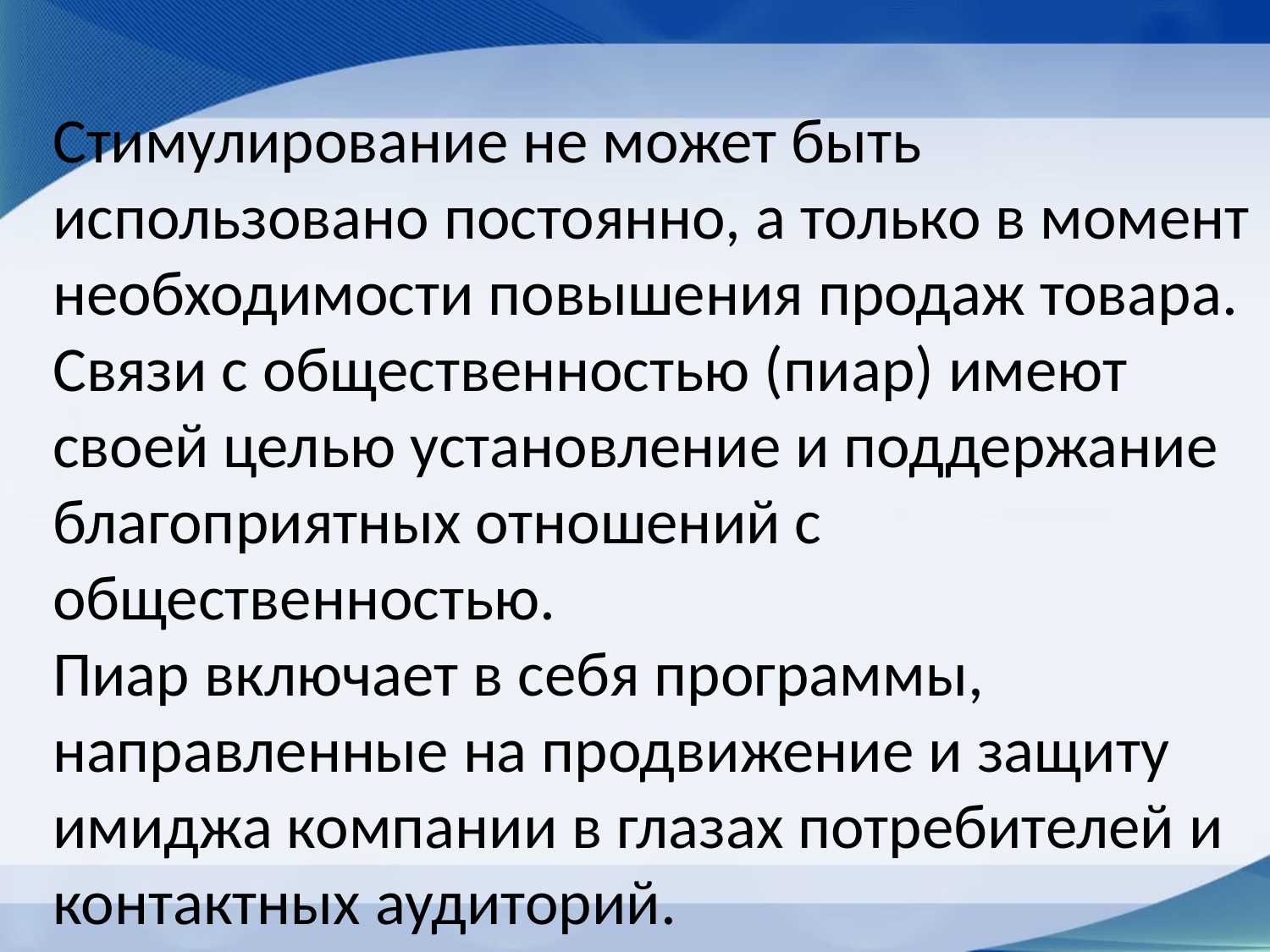

# Стимулирование не может быть использовано постоянно, а только в момент необходимости повышения продаж товара. Связи с общественностью (пиар) имеют своей целью установление и поддержание благоприятных отношений с общественностью. Пиар включает в себя программы, направленные на продвижение и защиту имиджа компании в глазах потребителей и контактных аудиторий.